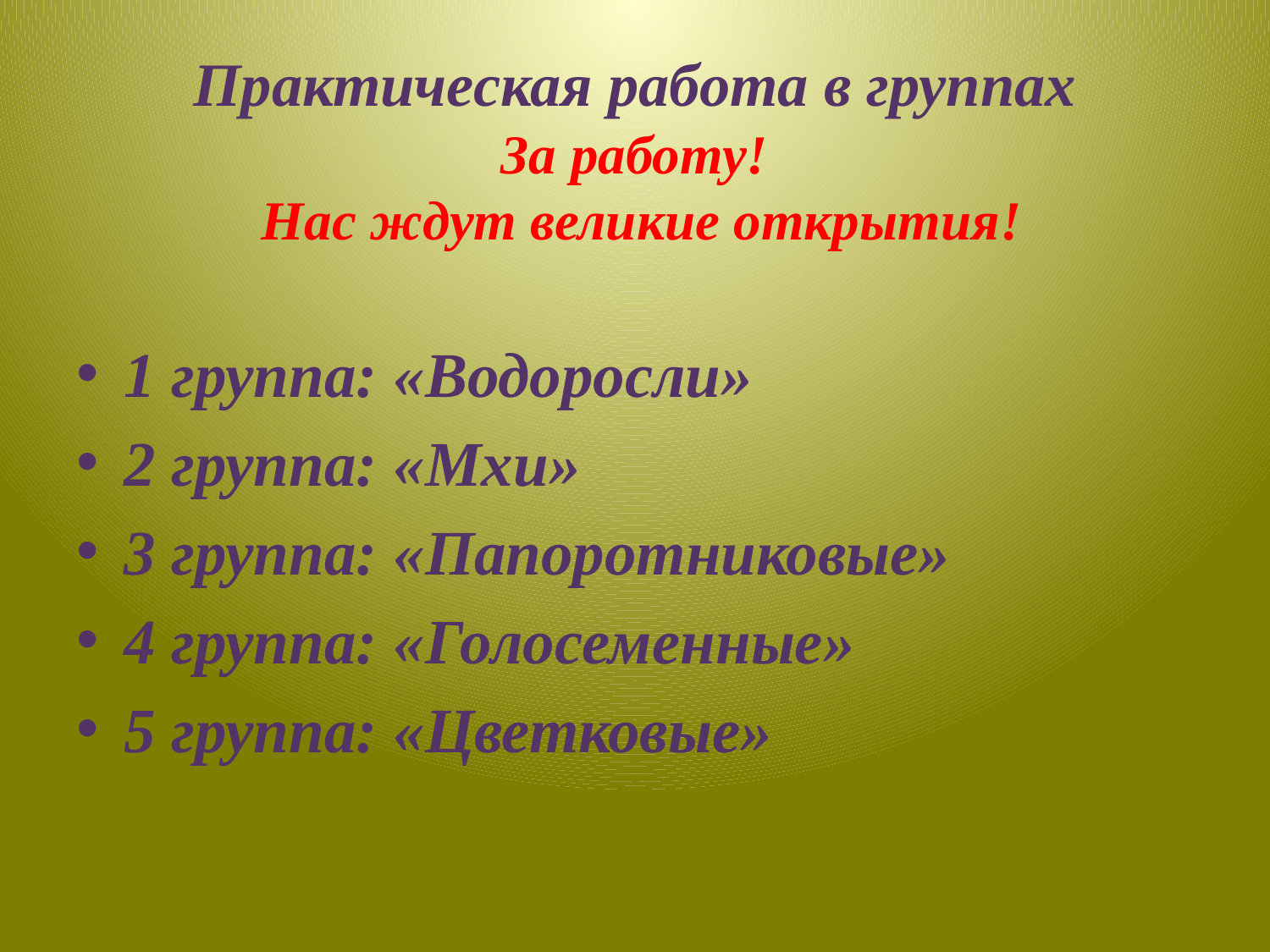

# Практическая работа в группах За работу! Нас ждут великие открытия!
1 группа: «Водоросли»
2 группа: «Мхи»
3 группа: «Папоротниковые»
4 группа: «Голосеменные»
5 группа: «Цветковые»